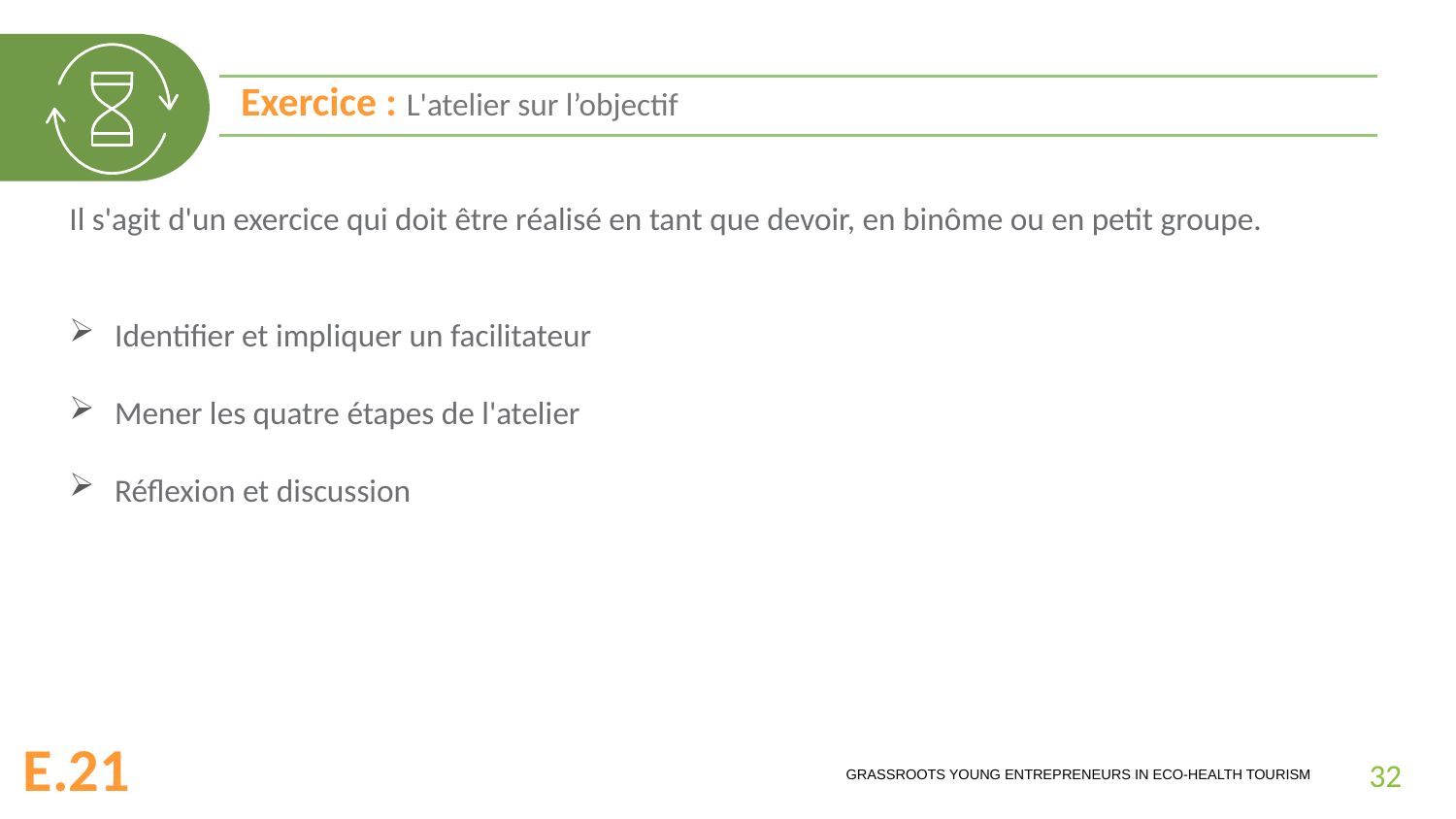

Exercice : L'atelier sur l’objectif

Il s'agit d'un exercice qui doit être réalisé en tant que devoir, en binôme ou en petit groupe.

Identifier et impliquer un facilitateur

Mener les quatre étapes de l'atelier

Réflexion et discussion

32
E.21
GRASSROOTS YOUNG ENTREPRENEURS IN ECO-HEALTH TOURISM